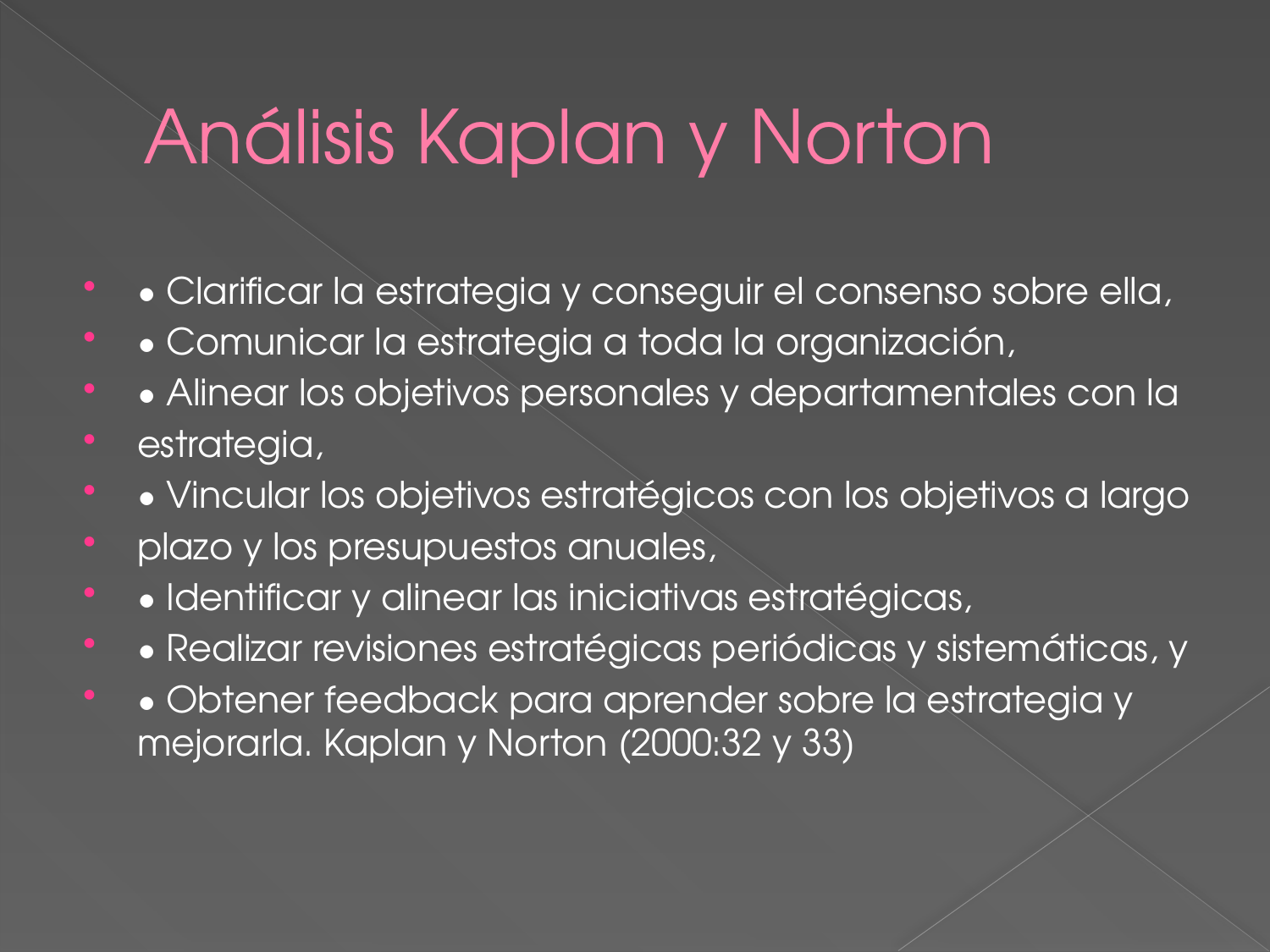

# Análisis Kaplan y Norton
• Clarificar la estrategia y conseguir el consenso sobre ella,
• Comunicar la estrategia a toda la organización,
• Alinear los objetivos personales y departamentales con la
estrategia,
• Vincular los objetivos estratégicos con los objetivos a largo
plazo y los presupuestos anuales,
• Identificar y alinear las iniciativas estratégicas,
• Realizar revisiones estratégicas periódicas y sistemáticas, y
• Obtener feedback para aprender sobre la estrategia y mejorarla. Kaplan y Norton (2000:32 y 33)